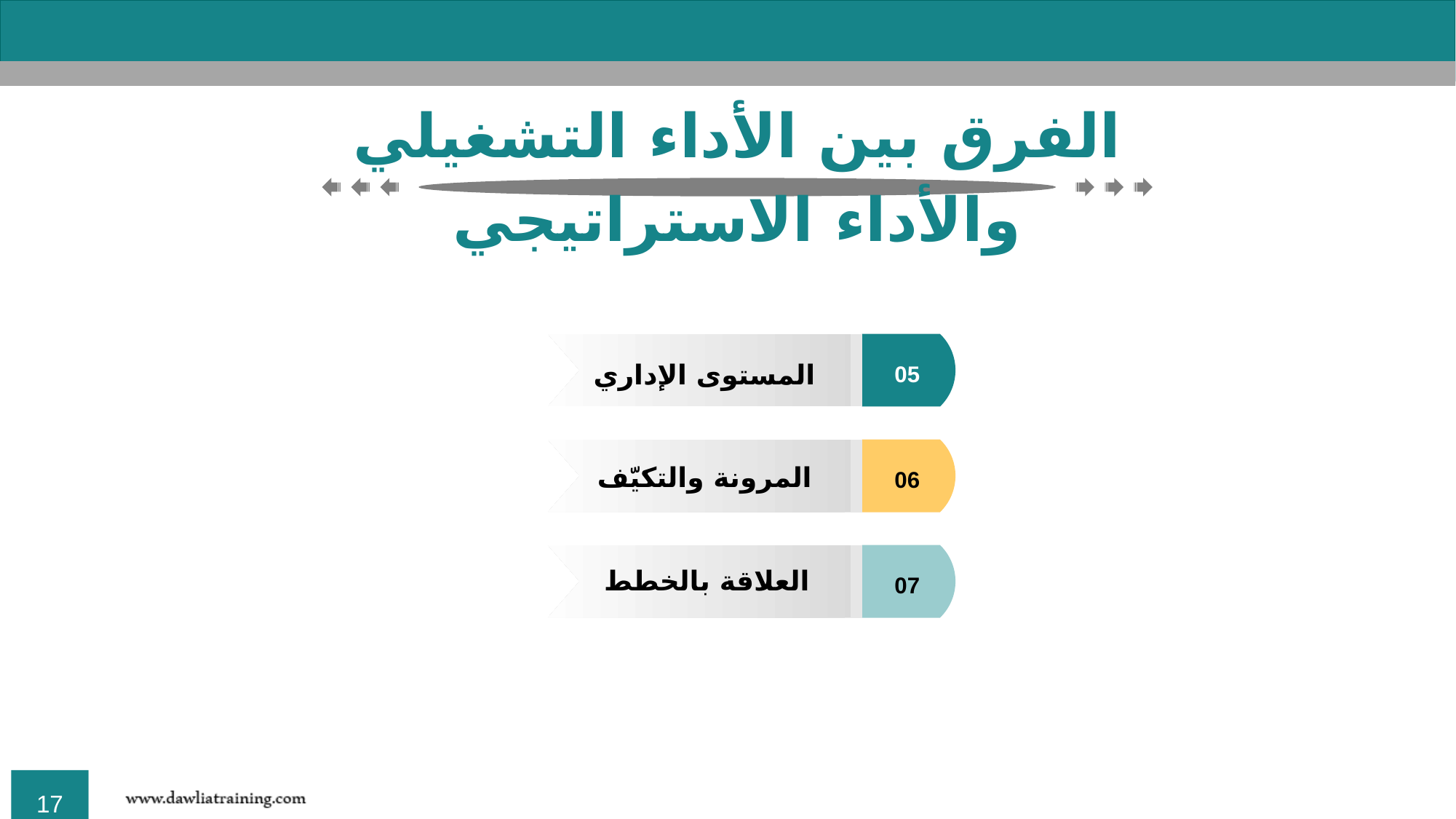

الفرق بين الأداء التشغيلي والأداء الاستراتيجي

05
المستوى الإداري

06
المرونة والتكيّف

07
العلاقة بالخطط